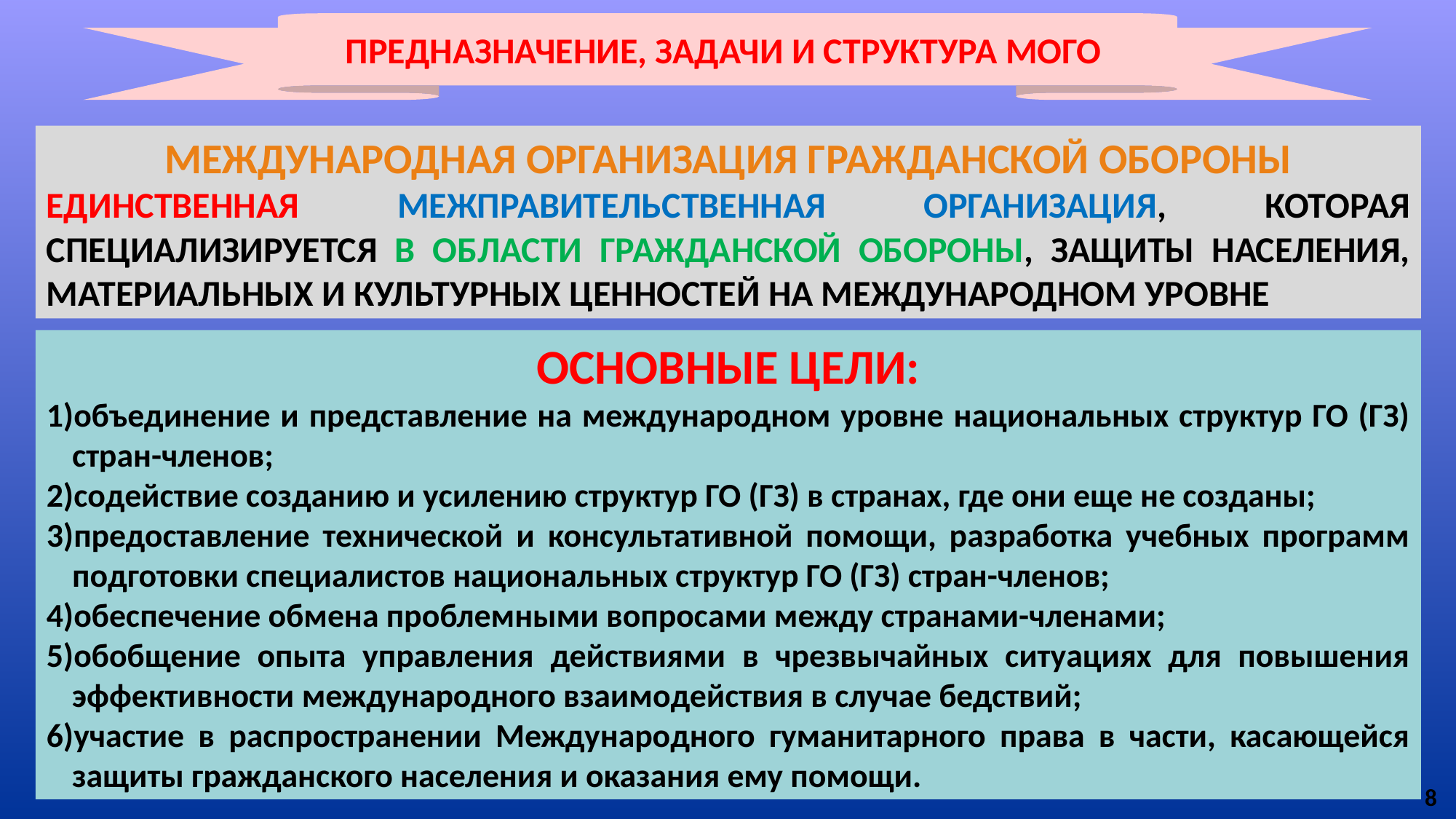

ПРЕДНАЗНАЧЕНИЕ, ЗАДАЧИ И СТРУКТУРА МОГО
МЕЖДУНАРОДНАЯ ОРГАНИЗАЦИЯ ГРАЖДАНСКОЙ ОБОРОНЫ
ЕДИНСТВЕННАЯ   МЕЖПРАВИТЕЛЬСТВЕННАЯ   ОРГАНИЗАЦИЯ,   КОТОРАЯ СПЕЦИАЛИЗИРУЕТСЯ В ОБЛАСТИ ГРАЖДАНСКОЙ ОБОРОНЫ, ЗАЩИТЫ НАСЕЛЕНИЯ, МАТЕРИАЛЬНЫХ И КУЛЬТУРНЫХ ЦЕННОСТЕЙ НА МЕЖДУНАРОДНОМ УРОВНЕ
ОСНОВНЫЕ ЦЕЛИ:
объединение и представление на международном уровне национальных структур ГО (ГЗ) стран-членов;
содействие созданию и усилению структур ГО (ГЗ) в странах, где они еще не созданы;
предоставление технической и консультативной помощи, разработка учебных программ подготовки специалистов национальных структур ГО (ГЗ) стран-членов;
обеспечение обмена проблемными вопросами между странами-членами;
обобщение опыта управления действиями в чрезвычайных ситуациях для повышения эффективности международного взаимодействия в случае бедствий;
участие в распространении Международного гуманитарного права в части, касающейся защиты гражданского населения и оказания ему помощи.
8